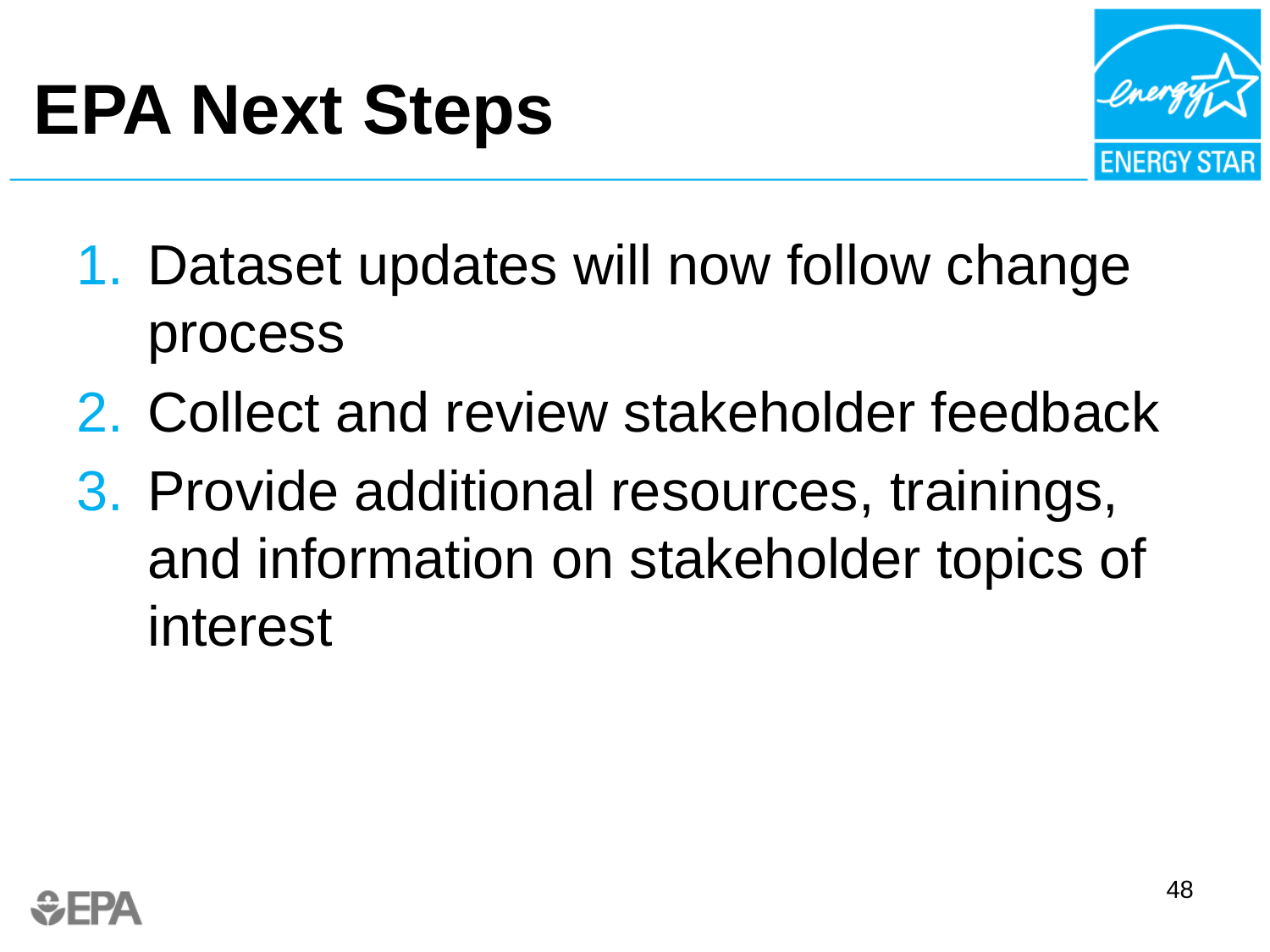

# EPA Next Steps
Dataset updates will now follow change process
Collect and review stakeholder feedback
Provide additional resources, trainings, and information on stakeholder topics of interest
48